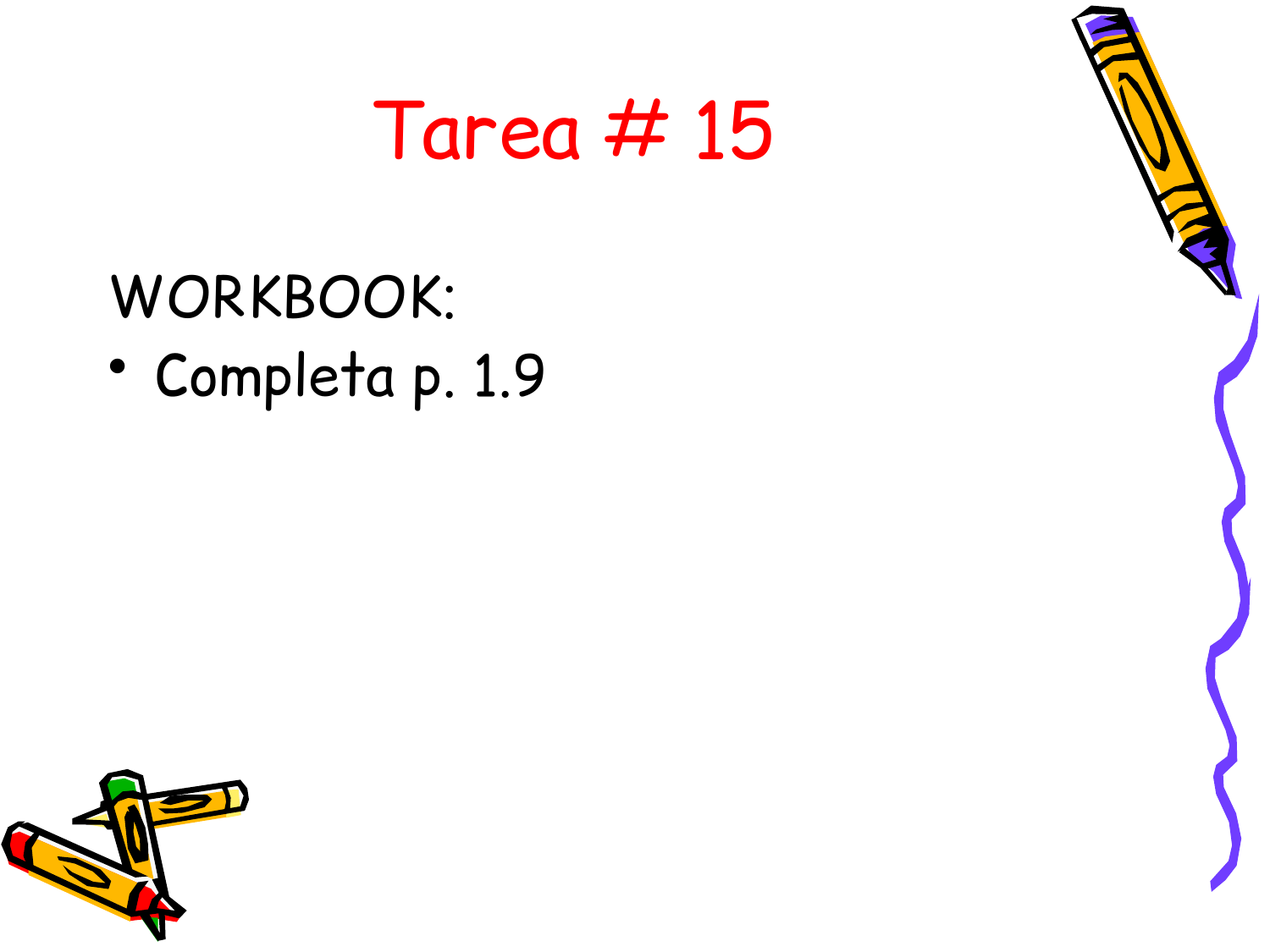

# Tarea # 15
WORKBOOK:
Completa p. 1.9